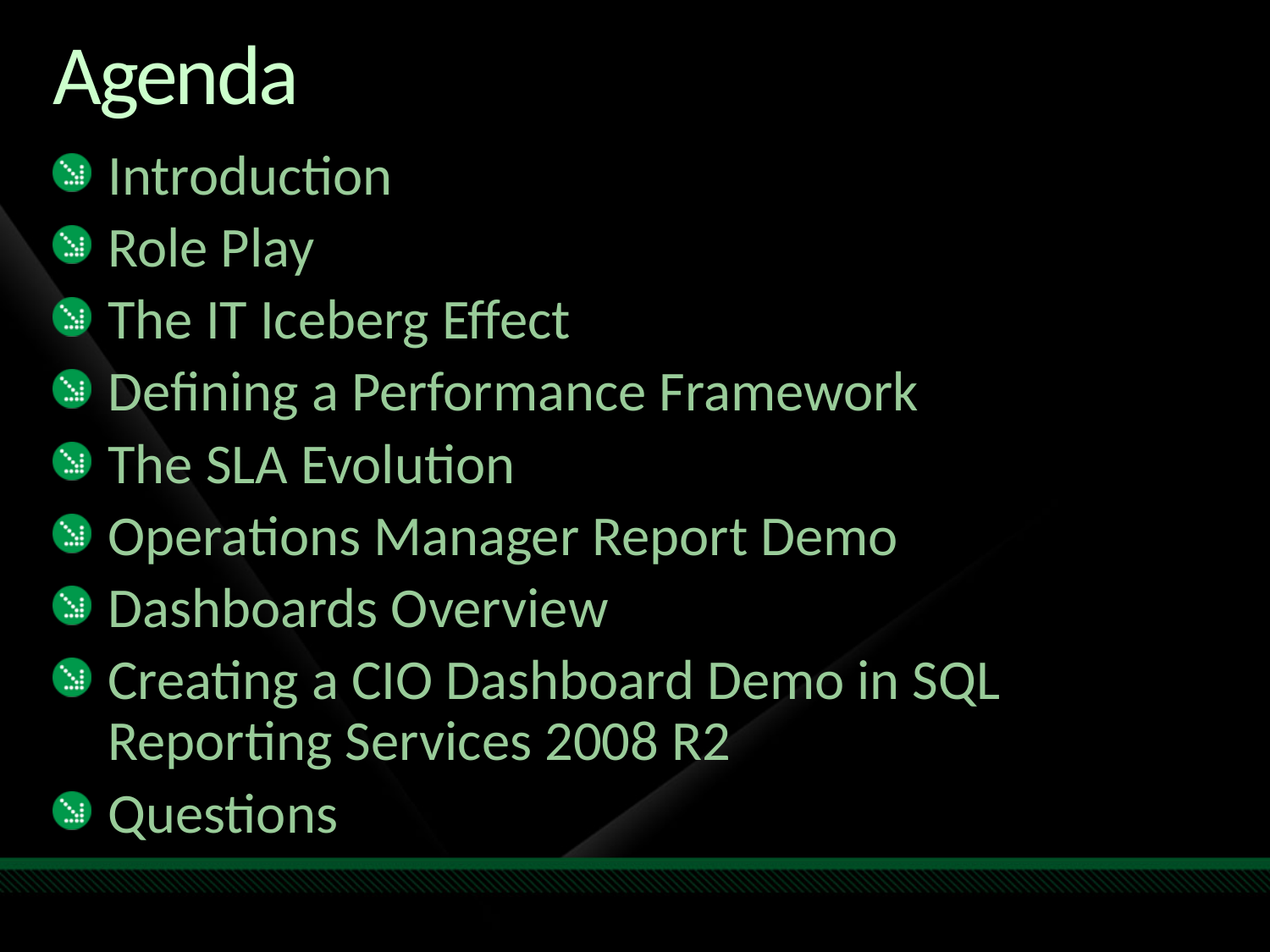

# Agenda
Introduction
Role Play
The IT Iceberg Effect
Defining a Performance Framework
The SLA Evolution
Operations Manager Report Demo
Dashboards Overview
Creating a CIO Dashboard Demo in SQL Reporting Services 2008 R2
Questions